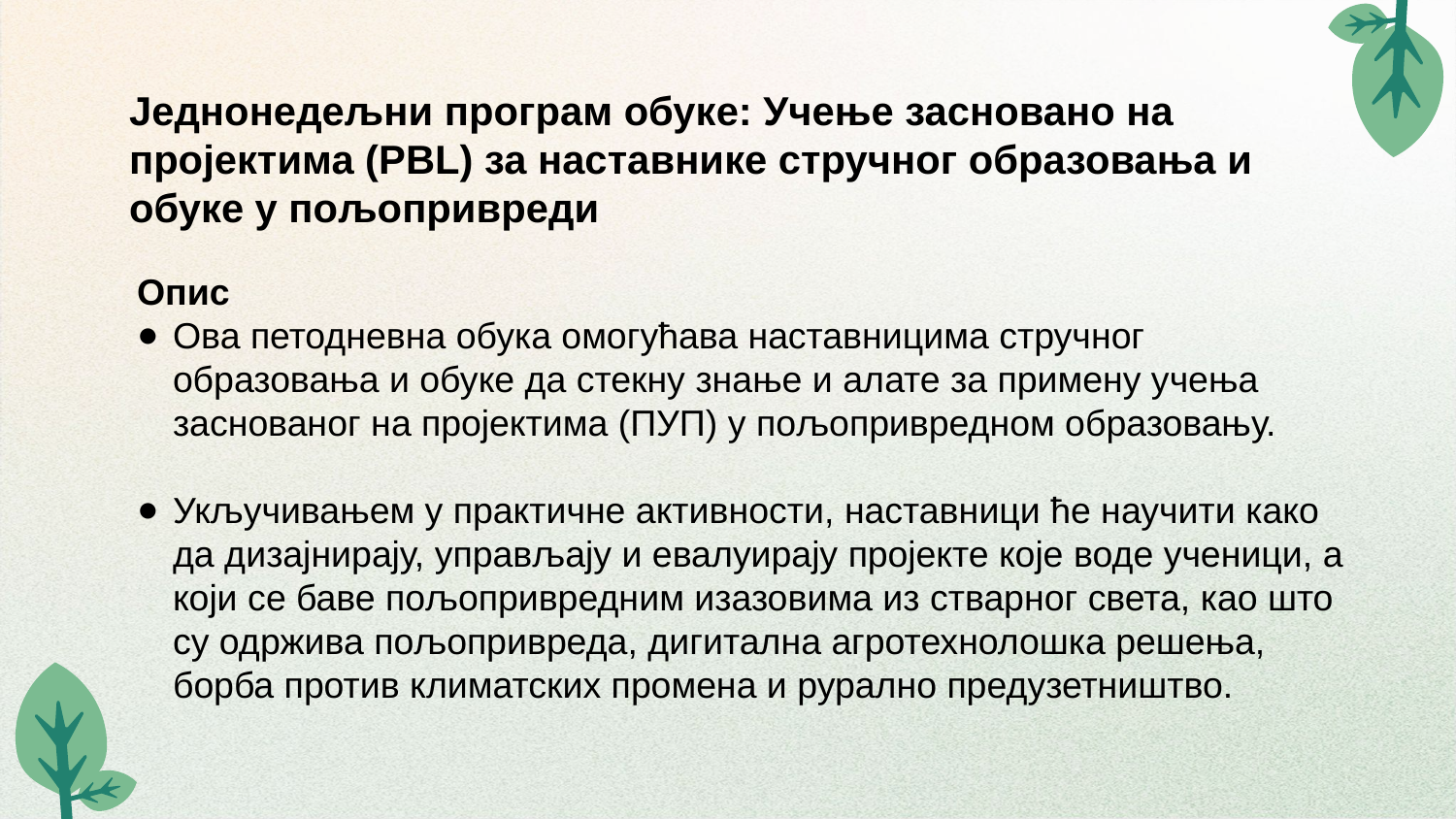

# Једнонедељни програм обуке: Учење засновано на пројектима (PBL) за наставнике стручног образовања и обуке у пољопривреди
Опис
Ова петодневна обука омогућава наставницима стручног образовања и обуке да стекну знање и алате за примену учења заснованог на пројектима (ПУП) у пољопривредном образовању.

Укључивањем у практичне активности, наставници ће научити како да дизајнирају, управљају и евалуирају пројекте које воде ученици, а који се баве пољопривредним изазовима из стварног света, као што су одржива пољопривреда, дигитална агротехнолошка решења, борба против климатских промена и рурално предузетништво.